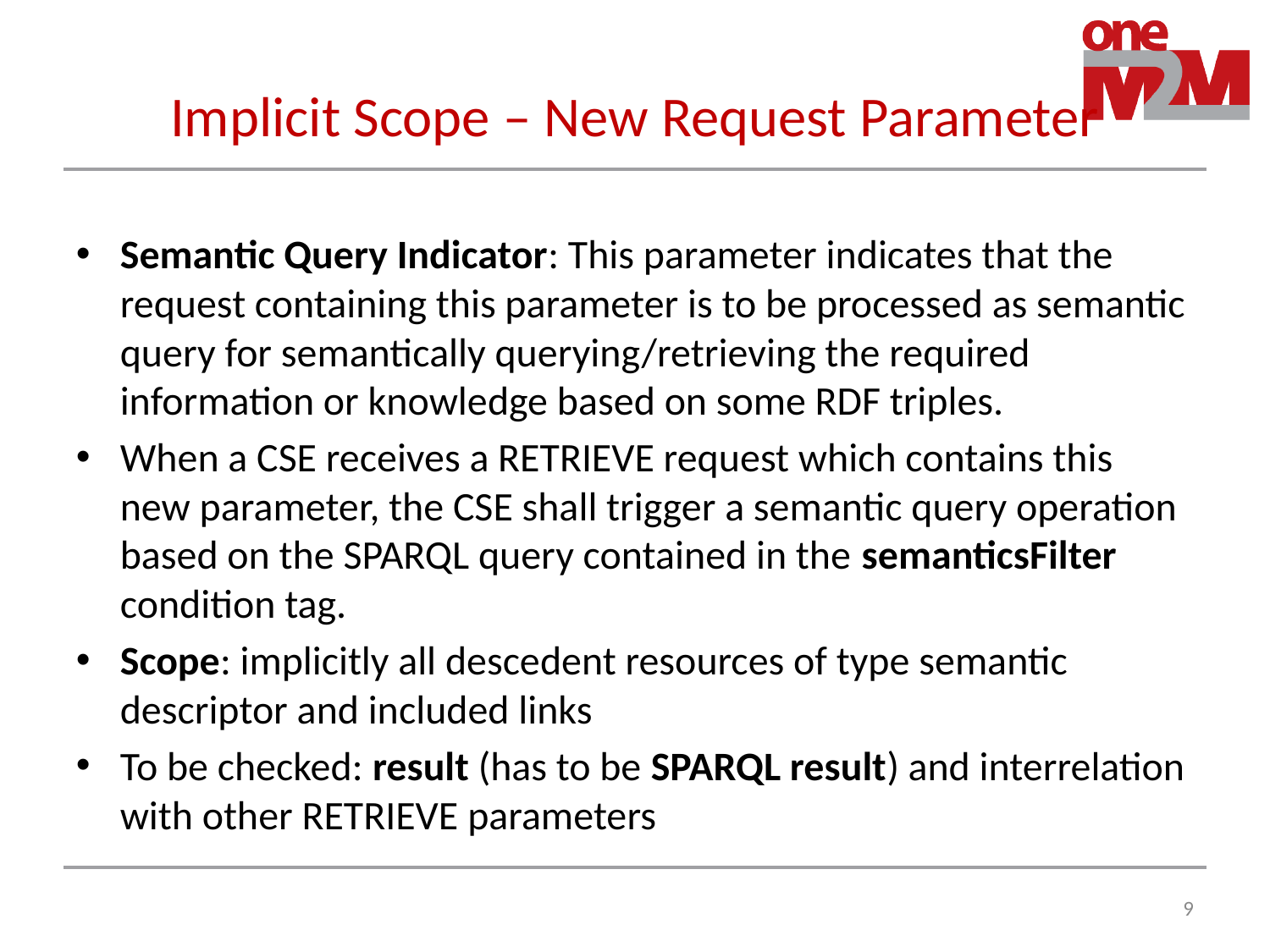

# Implicit Scope – New Request Parameter
Semantic Query Indicator: This parameter indicates that the request containing this parameter is to be processed as semantic query for semantically querying/retrieving the required information or knowledge based on some RDF triples.
When a CSE receives a RETRIEVE request which contains this new parameter, the CSE shall trigger a semantic query operation based on the SPARQL query contained in the semanticsFilter condition tag.
Scope: implicitly all descedent resources of type semantic descriptor and included links
To be checked: result (has to be SPARQL result) and interrelation with other RETRIEVE parameters
9